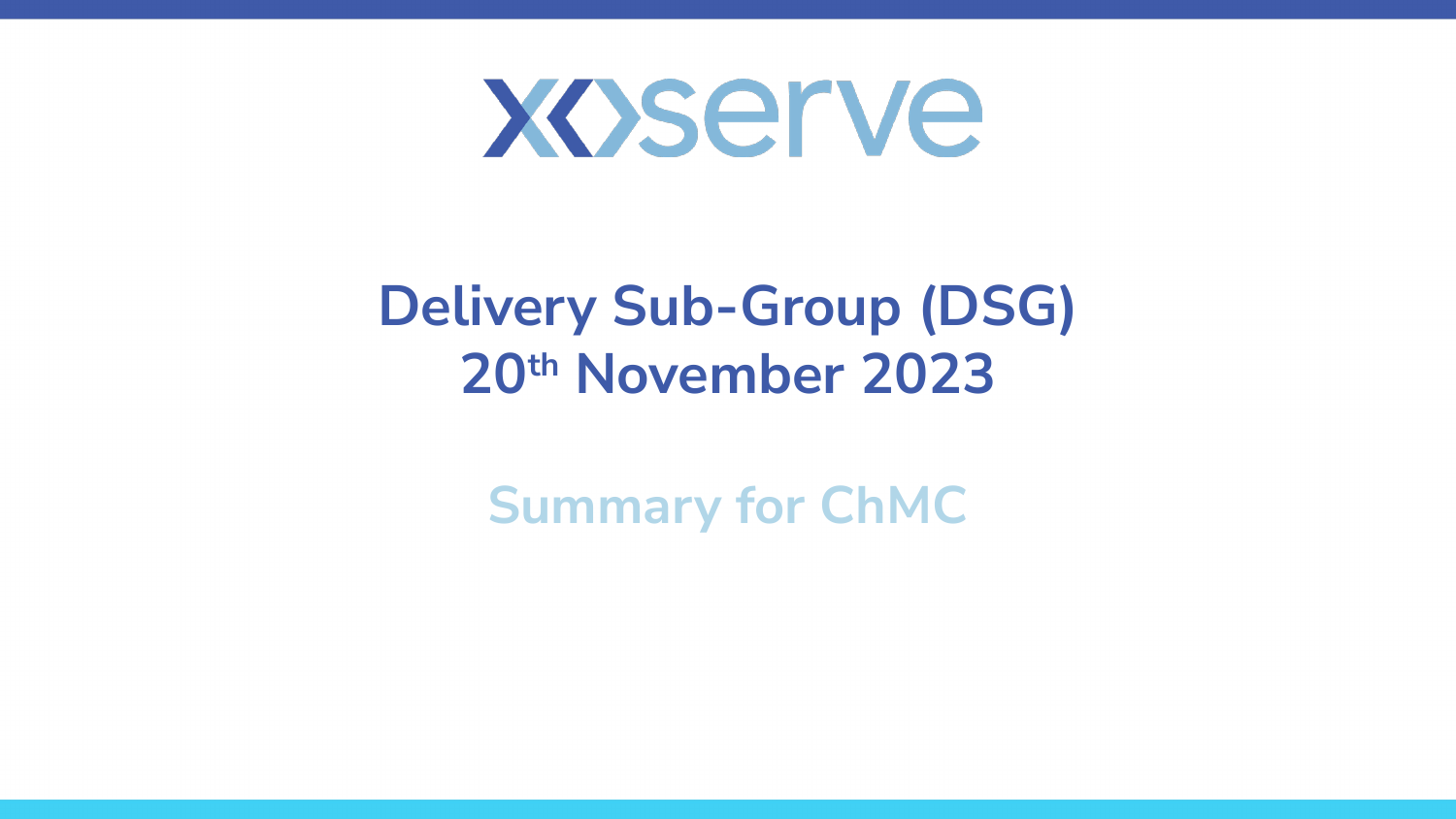

# Delivery Sub-Group (DSG) 20th November 2023
Summary for ChMC